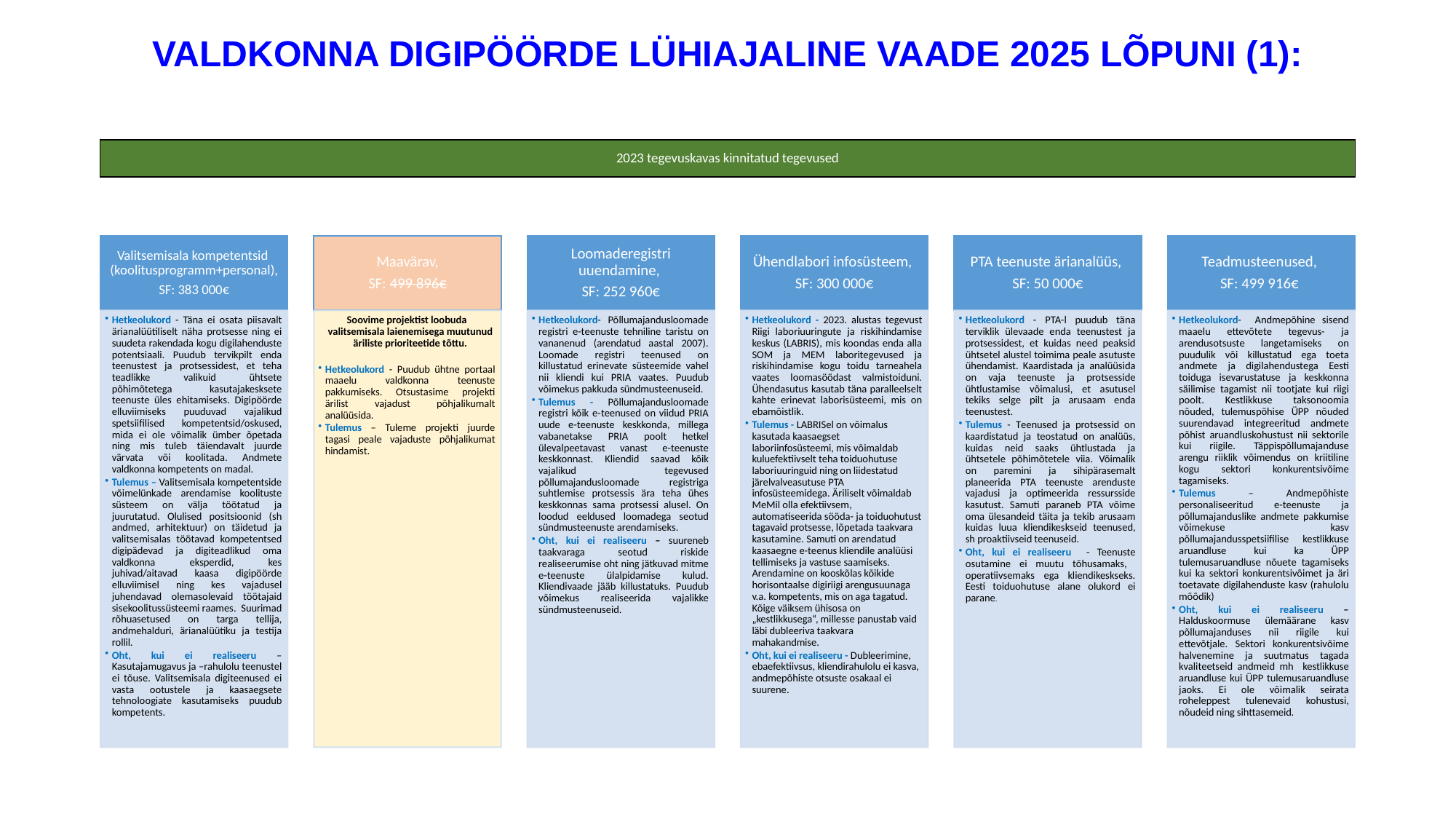

VALDKONNA DIGIPÖÖRDE LÜHIAJALINE VAADE 2025 LÕPUNI (1):

2023 tegevuskavas kinnitatud tegevused
Valitsemisala kompetentsid  (koolitusprogramm+personal),
SF: 383 000€
Hetkeolukord - Täna ei osata piisavalt ärianalüütiliselt näha protsesse ning ei suudeta rakendada kogu digilahenduste potentsiaali. Puudub tervikpilt enda teenustest ja protsessidest, et teha teadlikke valikuid ühtsete põhimõtetega kasutajakesksete teenuste üles ehitamiseks. Digipöörde elluviimiseks puuduvad vajalikud spetsiifilised kompetentsid/oskused, mida ei ole võimalik ümber õpetada ning mis tuleb täiendavalt juurde värvata või koolitada. Andmete valdkonna kompetents on madal.
Tulemus – Valitsemisala kompetentside võimelünkade arendamise koolituste süsteem on välja töötatud ja juurutatud. Olulised positsioonid (sh andmed, arhitektuur) on täidetud ja valitsemisalas töötavad kompetentsed digipädevad ja digiteadlikud oma valdkonna eksperdid, kes juhivad/aitavad kaasa digipöörde elluviimisel ning kes vajadusel juhendavad olemasolevaid töötajaid sisekoolitussüsteemi raames.  Suurimad rõhuasetused on targa tellija, andmehalduri, ärianalüütiku ja testija rollil.
Oht, kui ei realiseeru –Kasutajamugavus ja –rahulolu teenustel ei tõuse. Valitsemisala digiteenused ei vasta ootustele ja kaasaegsete tehnoloogiate kasutamiseks puudub kompetents.
Maavärav,
SF: 499 896€
Soovime projektist loobuda valitsemisala laienemisega muutunud äriliste prioriteetide tõttu.

Hetkeolukord - Puudub ühtne portaal maaelu valdkonna teenuste pakkumiseks. Otsustasime projekti ärilist vajadust põhjalikumalt analüüsida.
Tulemus – Tuleme projekti juurde tagasi peale vajaduste põhjalikumat hindamist.
Loomaderegistri uuendamine,
SF: 252 960€
Hetkeolukord- Põllumajandusloomade registri e-teenuste tehniline taristu on vananenud (arendatud aastal 2007). Loomade registri teenused on killustatud erinevate süsteemide vahel nii kliendi kui PRIA vaates. Puudub võimekus pakkuda sündmusteenuseid.
Tulemus - Põllumajandusloomade registri kõik e-teenused on viidud PRIA uude e-teenuste keskkonda, millega vabanetakse PRIA poolt hetkel ülevalpeetavast vanast e-teenuste keskkonnast. Kliendid saavad kõik vajalikud tegevused põllumajandusloomade registriga suhtlemise protsessis ära teha ühes keskkonnas sama protsessi alusel. On loodud eeldused loomadega seotud sündmusteenuste arendamiseks.
Oht, kui ei realiseeru – suureneb taakvaraga seotud riskide realiseerumise oht ning jätkuvad mitme e-teenuste ülalpidamise kulud. Kliendivaade jääb killustatuks. Puudub võimekus realiseerida vajalikke sündmusteenuseid.
Ühendlabori infosüsteem,
SF: 300 000€
Hetkeolukord - 2023. alustas tegevust Riigi laboriuuringute ja riskihindamise keskus (LABRIS), mis koondas enda alla SOM ja MEM laboritegevused ja riskihindamise kogu toidu tarneahela vaates loomasöödast valmistoiduni. Ühendasutus kasutab täna paralleelselt kahte erinevat laborisüsteemi, mis on ebamõistlik.
Tulemus - LABRISel on võimalus kasutada kaasaegset laboriinfosüsteemi, mis võimaldab kuluefektiivselt teha toiduohutuse laboriuuringuid ning on liidestatud järelvalveasutuse PTA infosüsteemidega. Äriliselt võimaldab MeMil olla efektiivsem, automatiseerida sööda- ja toiduohutust tagavaid protsesse, lõpetada taakvara kasutamine. Samuti on arendatud kaasaegne e-teenus kliendile analüüsi tellimiseks ja vastuse saamiseks. Arendamine on kooskõlas kõikide horisontaalse digiriigi arengusuunaga v.a. kompetents, mis on aga tagatud. Kõige väiksem ühisosa on „kestlikkusega“, millesse panustab vaid läbi dubleeriva taakvara mahakandmise.
Oht, kui ei realiseeru - Dubleerimine, ebaefektiivsus, kliendirahulolu ei kasva, andmepõhiste otsuste osakaal ei suurene.
PTA teenuste ärianalüüs,
SF: 50 000€
Hetkeolukord - PTA-l puudub täna terviklik ülevaade enda teenustest ja protsessidest, et kuidas need peaksid ühtsetel alustel toimima peale asutuste ühendamist. Kaardistada ja analüüsida on vaja teenuste ja protsesside ühtlustamise võimalusi, et asutusel tekiks selge pilt ja arusaam enda teenustest.
Tulemus - Teenused ja protsessid on kaardistatud ja teostatud on analüüs, kuidas neid saaks ühtlustada ja ühtsetele põhimõtetele viia. Võimalik on paremini ja sihipärasemalt planeerida PTA teenuste arenduste vajadusi ja optimeerida ressursside kasutust. Samuti paraneb PTA võime oma ülesandeid täita ja tekib arusaam kuidas luua kliendikeskseid teenused, sh proaktiivseid teenuseid.
Oht, kui ei realiseeru  - Teenuste osutamine ei muutu tõhusamaks,  operatiivsemaks ega kliendikeskseks. Eesti toiduohutuse alane olukord ei parane.
Teadmusteenused,
SF: 499 916€
Hetkeolukord-  Andmepõhine sisend maaelu ettevõtete tegevus- ja arendusotsuste langetamiseks on puudulik või killustatud ega toeta andmete ja digilahendustega Eesti toiduga isevarustatuse ja keskkonna säilimise tagamist nii tootjate kui riigi poolt. Kestlikkuse taksonoomia nõuded, tulemuspõhise ÜPP nõuded suurendavad integreeritud andmete põhist aruandluskohustust nii sektorile kui riigile. Täppispõllumajanduse arengu riiklik võimendus on kriitiline kogu sektori konkurentsivõime tagamiseks.
Tulemus – Andmepõhiste personaliseeritud e-teenuste ja põllumajanduslike andmete pakkumise võimekuse kasv põllumajandusspetsiifilise kestlikkuse aruandluse kui ka ÜPP tulemusaruandluse nõuete tagamiseks kui ka sektori konkurentsivõimet ja äri toetavate digilahenduste kasv (rahulolu mõõdik)
Oht, kui ei realiseeru – Halduskoormuse ülemäärane kasv põllumajanduses nii riigile kui ettevõtjale. Sektori konkurentsivõime halvenemine ja suutmatus tagada kvaliteetseid andmeid mh  kestlikkuse aruandluse kui ÜPP tulemusaruandluse jaoks. Ei ole võimalik seirata roheleppest tulenevaid kohustusi, nõudeid ning sihttasemeid.